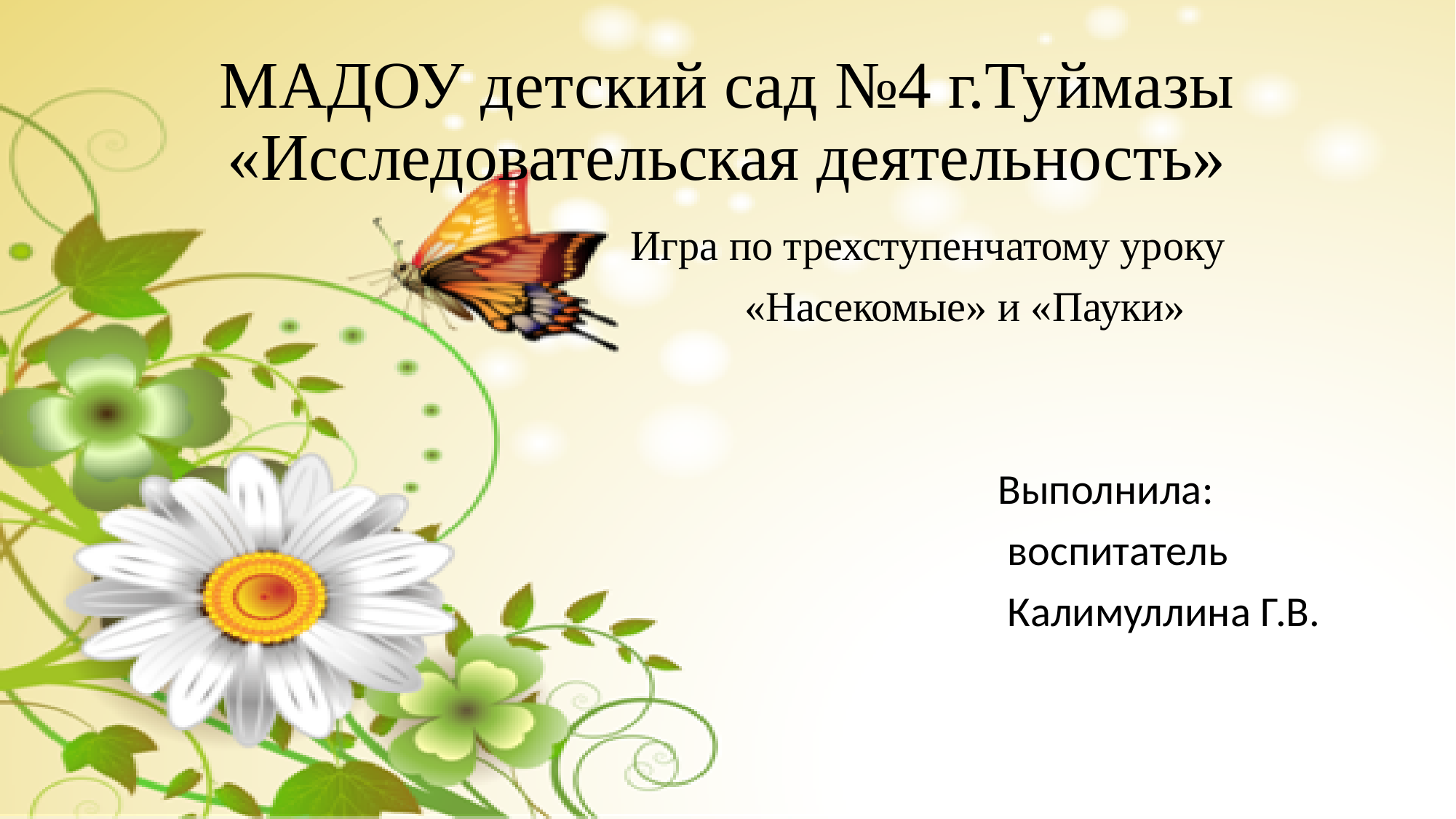

# МАДОУ детский сад №4 г.Туймазы «Исследовательская деятельность»
                                      Игра по трехступенчатому уроку
                                             «Насекомые» и «Пауки»

                                                                                            Выполнила:
                                                                                             воспитатель
                                                                                             Калимуллина Г.В.